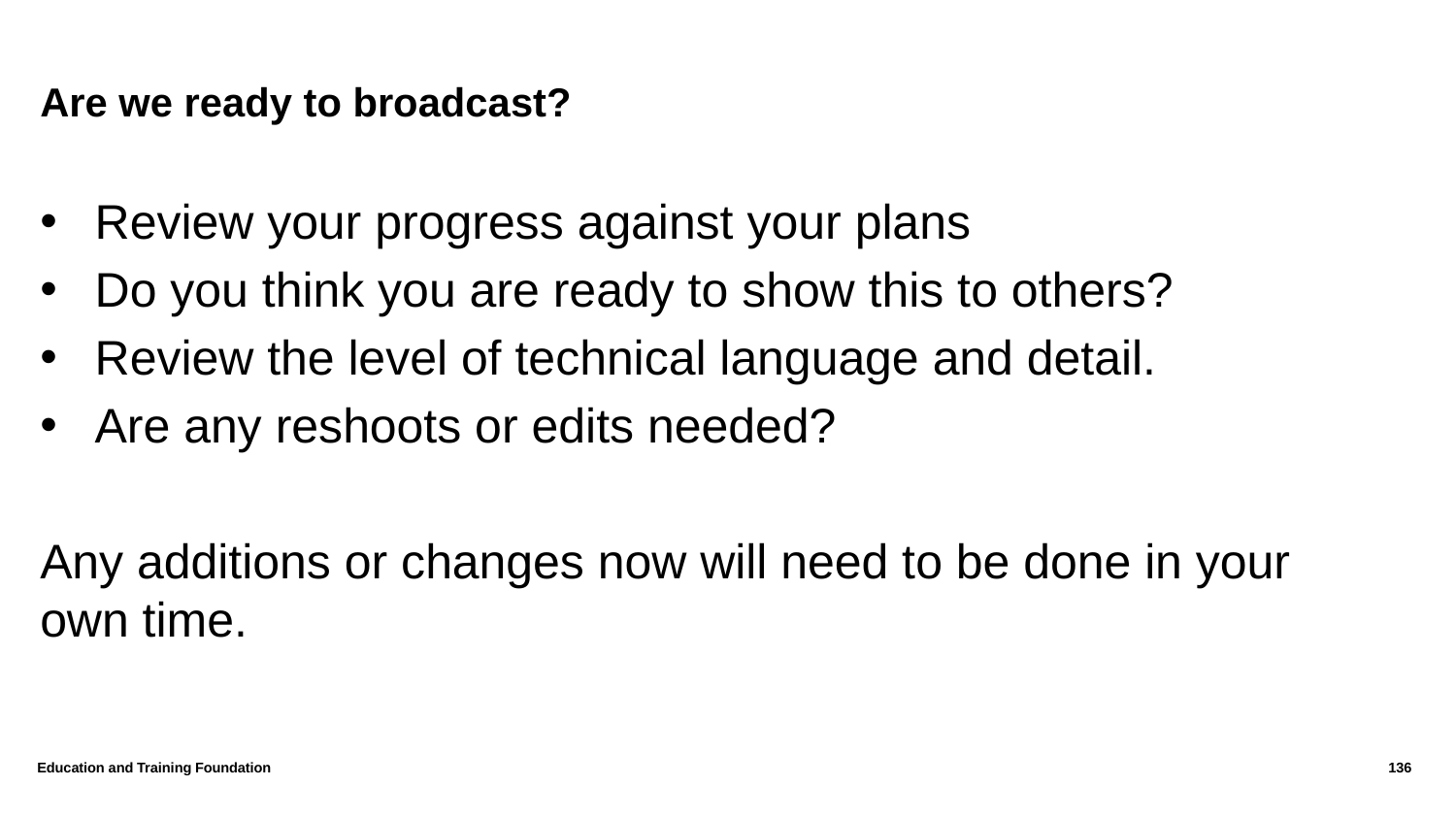

# Are we ready to broadcast?
Review your progress against your plans
Do you think you are ready to show this to others?
Review the level of technical language and detail.
Are any reshoots or edits needed?

Any additions or changes now will need to be done in your own time.

Education and Training Foundation
136